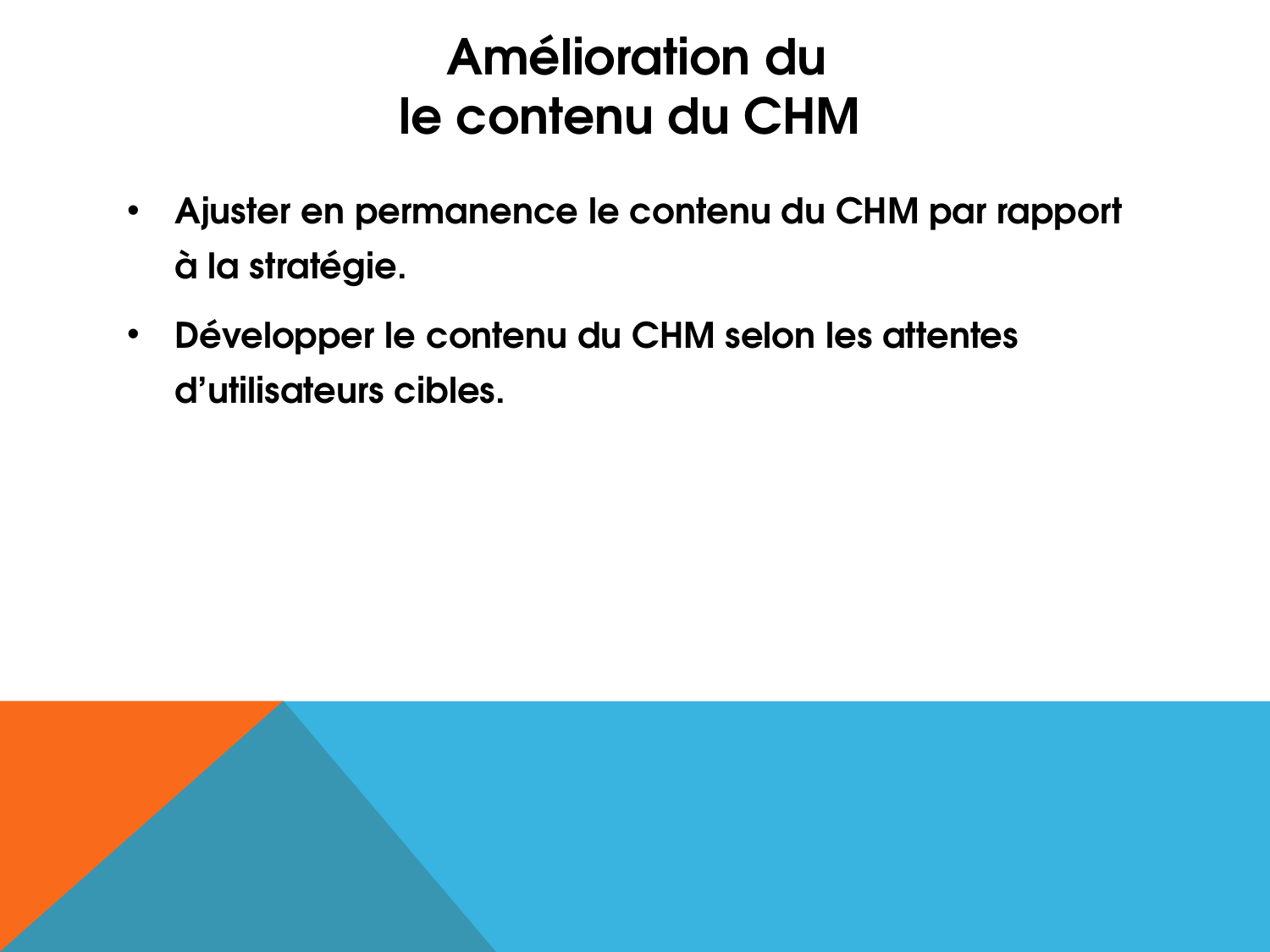

# Amélioration du le contenu du CHM
Ajuster en permanence le contenu du CHM par rapport à la stratégie.
Développer le contenu du CHM selon les attentes d’utilisateurs cibles.